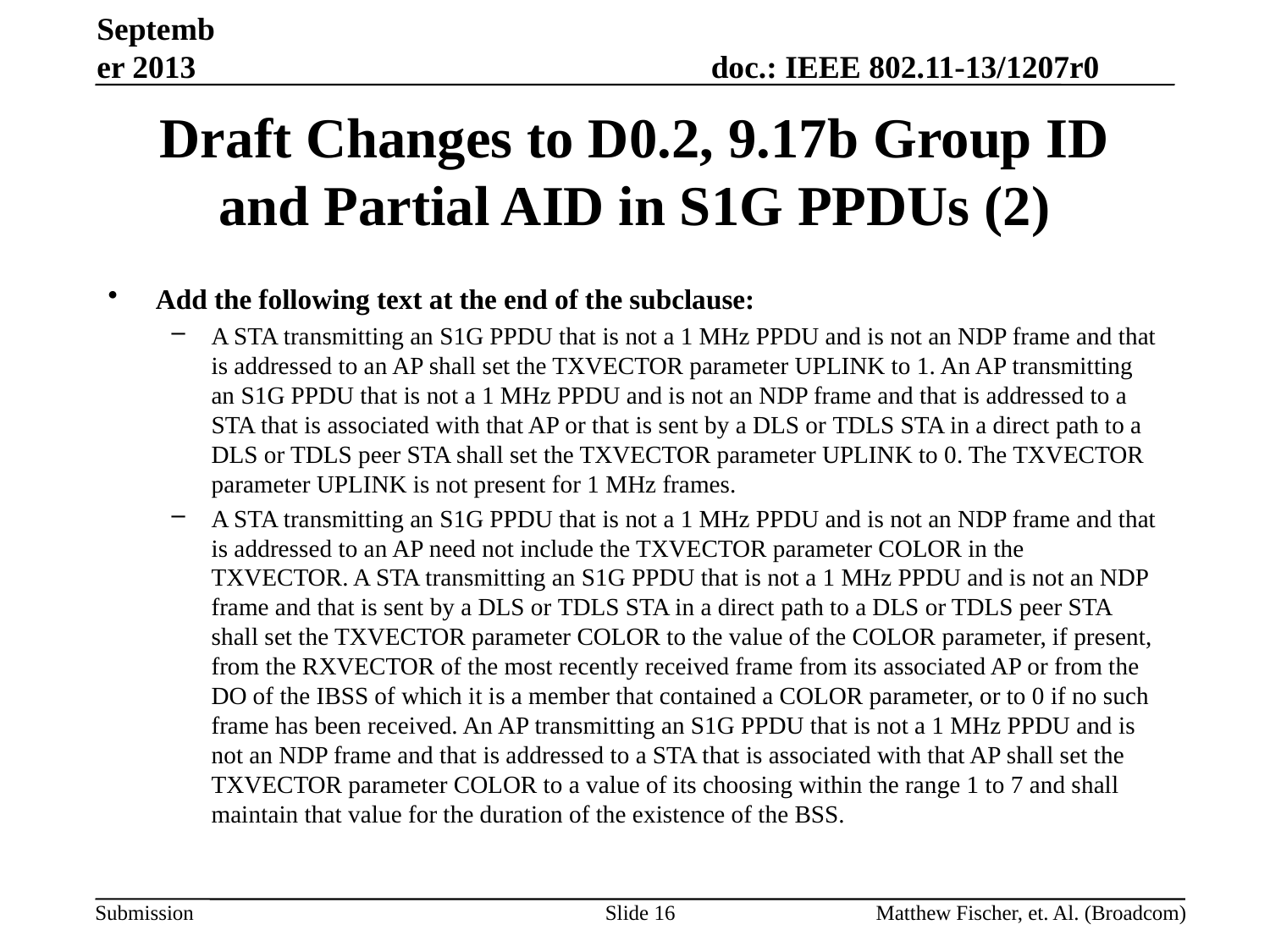

September 2013
# Draft Changes to D0.2, 9.17b Group ID and Partial AID in S1G PPDUs (2)
Add the following text at the end of the subclause:
A STA transmitting an S1G PPDU that is not a 1 MHz PPDU and is not an NDP frame and that is addressed to an AP shall set the TXVECTOR parameter UPLINK to 1. An AP transmitting an S1G PPDU that is not a 1 MHz PPDU and is not an NDP frame and that is addressed to a STA that is associated with that AP or that is sent by a DLS or TDLS STA in a direct path to a DLS or TDLS peer STA shall set the TXVECTOR parameter UPLINK to 0. The TXVECTOR parameter UPLINK is not present for 1 MHz frames.
A STA transmitting an S1G PPDU that is not a 1 MHz PPDU and is not an NDP frame and that is addressed to an AP need not include the TXVECTOR parameter COLOR in the TXVECTOR. A STA transmitting an S1G PPDU that is not a 1 MHz PPDU and is not an NDP frame and that is sent by a DLS or TDLS STA in a direct path to a DLS or TDLS peer STA shall set the TXVECTOR parameter COLOR to the value of the COLOR parameter, if present, from the RXVECTOR of the most recently received frame from its associated AP or from the DO of the IBSS of which it is a member that contained a COLOR parameter, or to 0 if no such frame has been received. An AP transmitting an S1G PPDU that is not a 1 MHz PPDU and is not an NDP frame and that is addressed to a STA that is associated with that AP shall set the TXVECTOR parameter COLOR to a value of its choosing within the range 1 to 7 and shall maintain that value for the duration of the existence of the BSS.
Slide 16
Matthew Fischer, et. Al. (Broadcom)